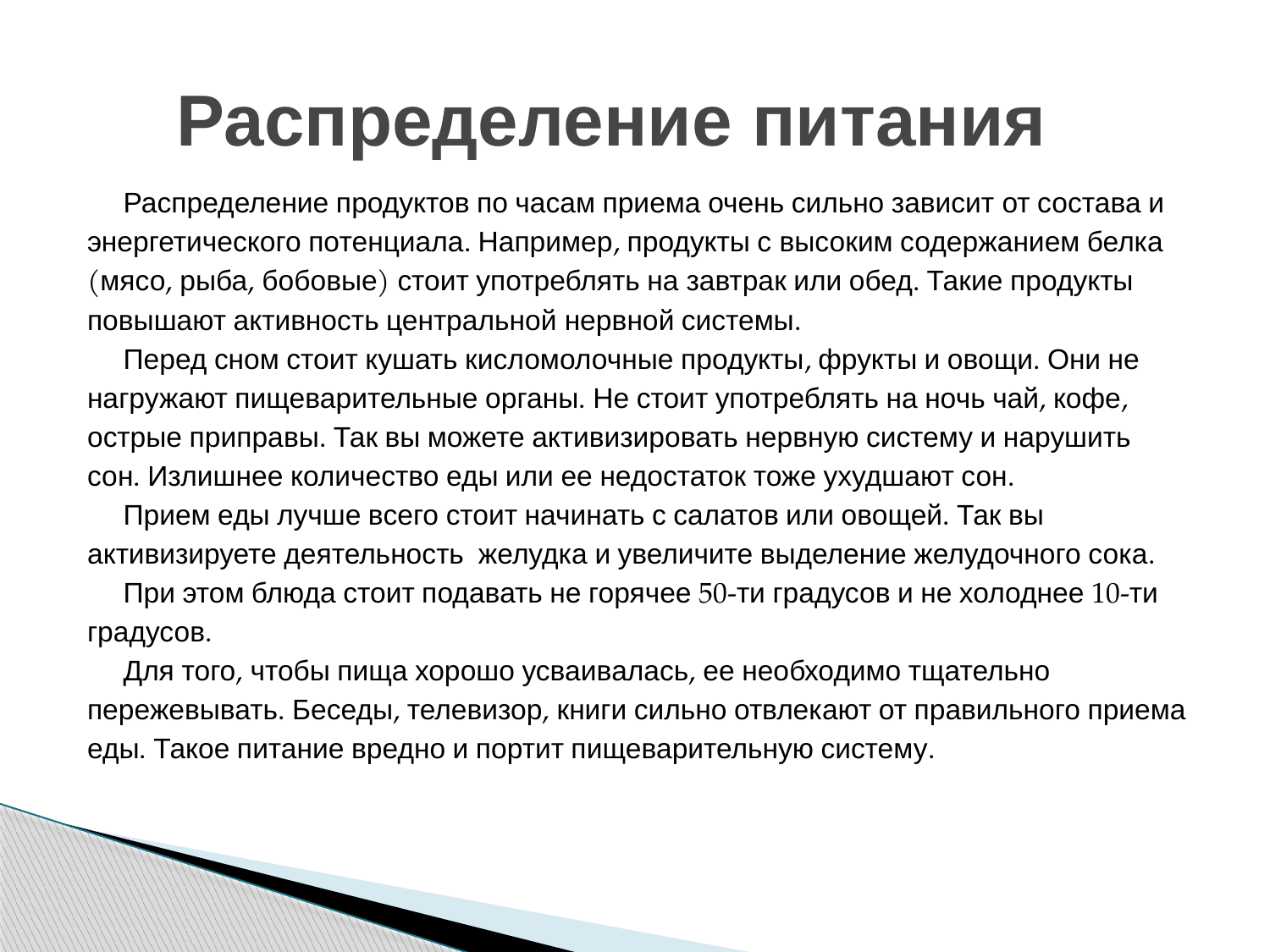

# Распределение питания
     Распределение продуктов по часам приема очень сильно зависит от состава и
энергетического потенциала. Например, продукты с высоким содержанием белка
(мясо, рыба, бобовые) стоит употреблять на завтрак или обед. Такие продукты
повышают активность центральной нервной системы.
     Перед сном стоит кушать кисломолочные продукты, фрукты и овощи. Они не
нагружают пищеварительные органы. Не стоит употреблять на ночь чай, кофе,
острые приправы. Так вы можете активизировать нервную систему и нарушить
сон. Излишнее количество еды или ее недостаток тоже ухудшают сон.
     Прием еды лучше всего стоит начинать с салатов или овощей. Так вы
активизируете деятельность  желудка и увеличите выделение желудочного сока.
     При этом блюда стоит подавать не горячее 50-ти градусов и не холоднее 10-ти
градусов.
     Для того, чтобы пища хорошо усваивалась, ее необходимо тщательно
пережевывать. Беседы, телевизор, книги сильно отвлекают от правильного приема
еды. Такое питание вредно и портит пищеварительную систему.